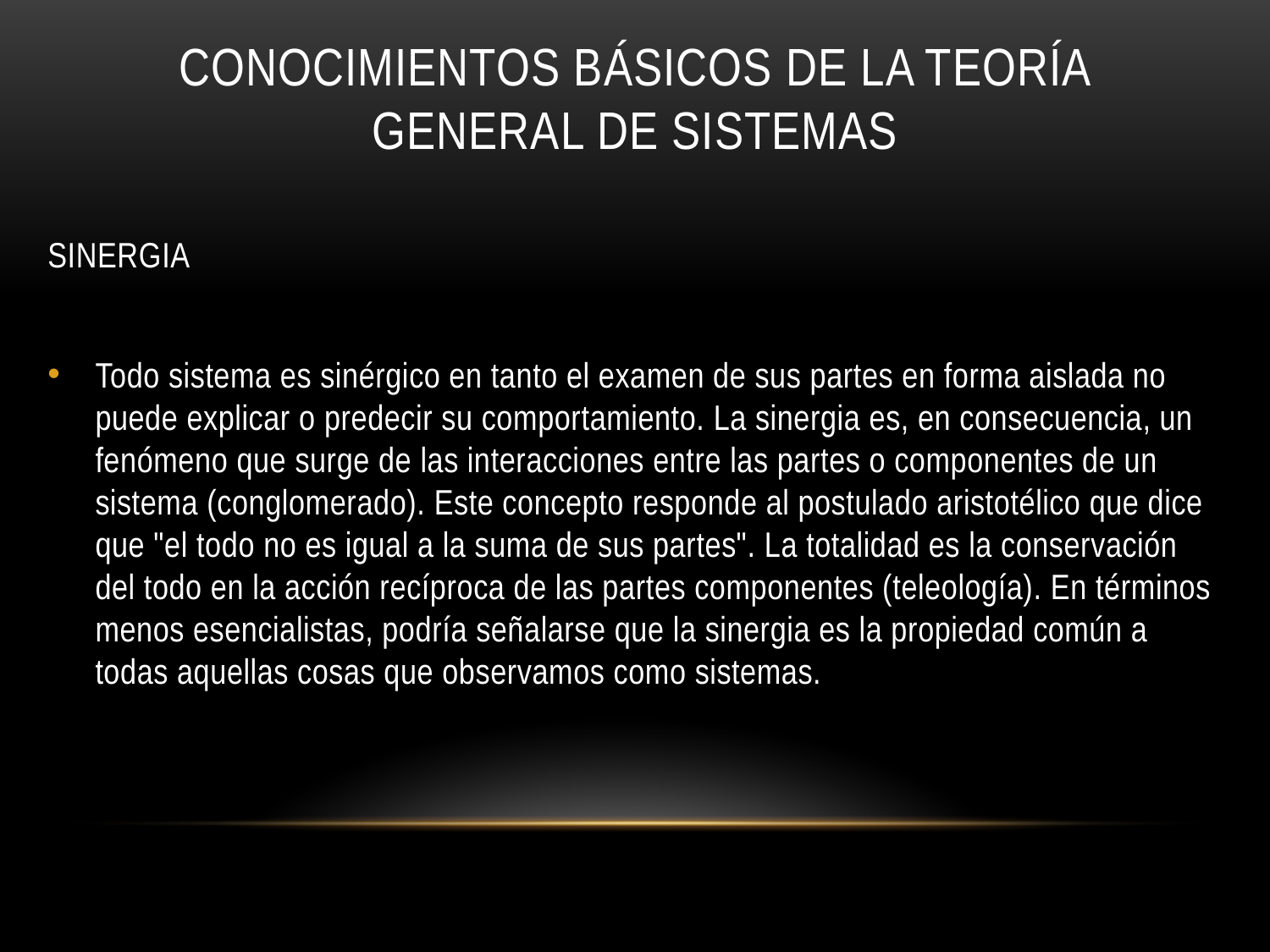

# Conocimientos básicos de la teoría general de sistemas
SINERGIA

Todo sistema es sinérgico en tanto el examen de sus partes en forma aislada no puede explicar o predecir su comportamiento. La sinergia es, en consecuencia, un fenómeno que surge de las interacciones entre las partes o componentes de un sistema (conglomerado). Este concepto responde al postulado aristotélico que dice que "el todo no es igual a la suma de sus partes". La totalidad es la conservación del todo en la acción recíproca de las partes componentes (teleología). En términos menos esencialistas, podría señalarse que la sinergia es la propiedad común a todas aquellas cosas que observamos como sistemas.